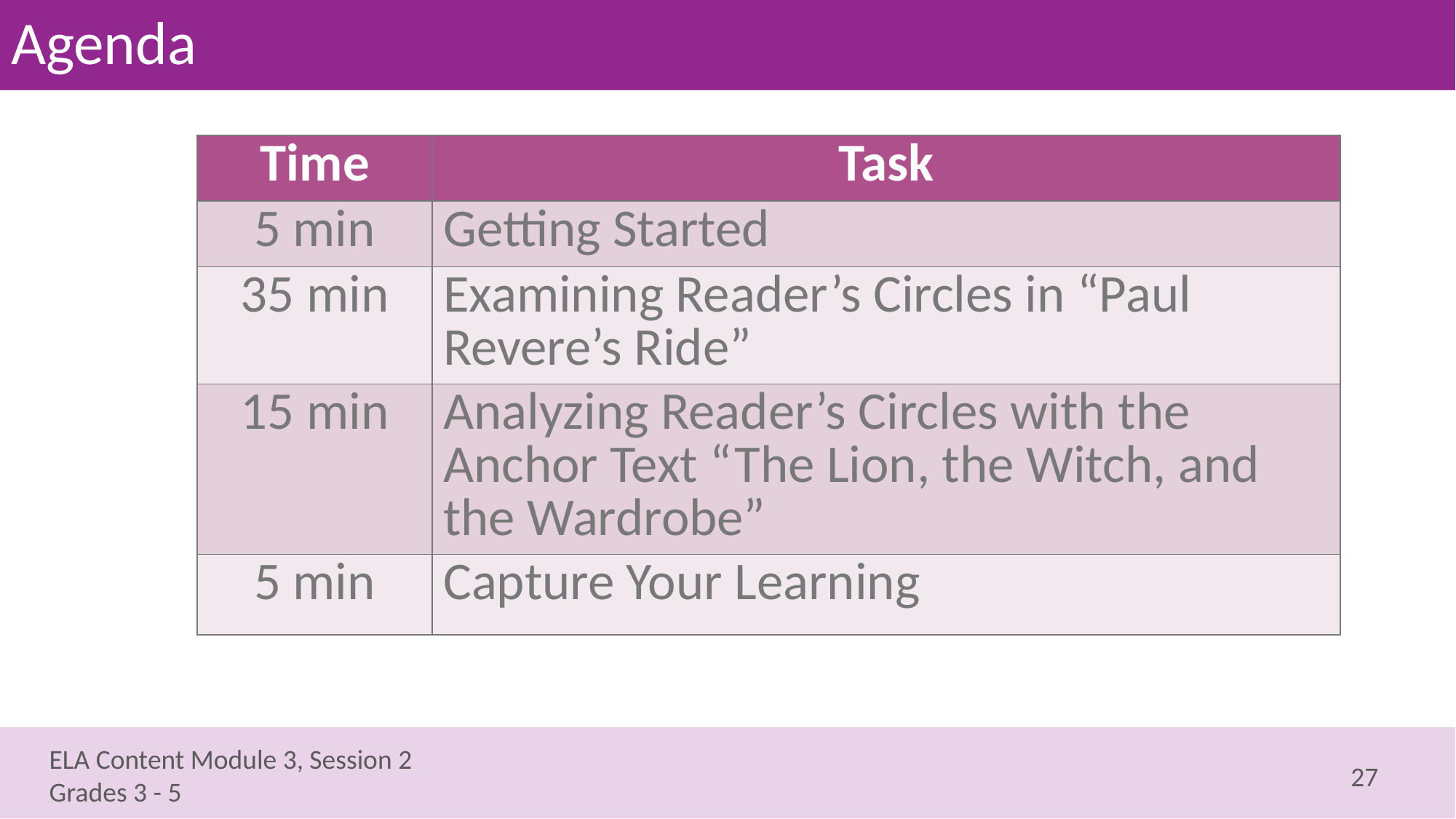

# Agenda
| Time | Task |
| --- | --- |
| 5 min | Getting Started |
| 35 min | Examining Reader’s Circles in “Paul Revere’s Ride” |
| 15 min | Analyzing Reader’s Circles with the Anchor Text “The Lion, the Witch, and the Wardrobe” |
| 5 min | Capture Your Learning |
27